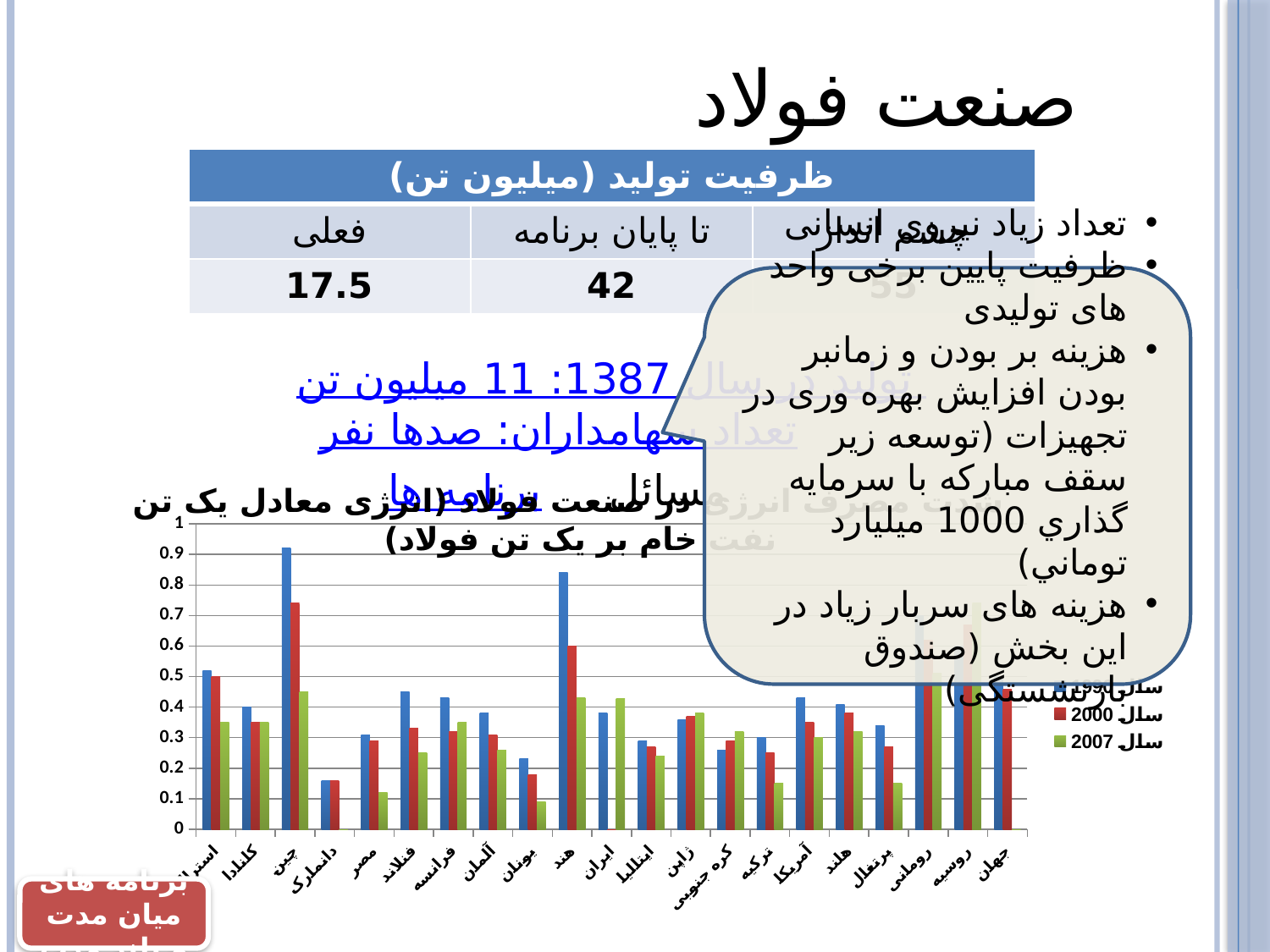

# صنعت فولاد
| ظرفیت تولید (میلیون تن) |  |  |
| --- | --- | --- |
| فعلی | تا پایان برنامه | چشم انداز |
| 17.5 | 42 | 55 |

تولید در سال 1387: 11 میلیون تن      تعداد سهامداران: صدها نفر
   مسائل     برنامه ها
تعداد زیاد نیروی انسانی
ظرفیت پایین برخی واحد های تولیدی
هزینه بر بودن و زمانبر بودن افزایش بهره وری در تجهیزات (توسعه زير سقف مباركه با سرمايه گذاري 1000 ميليارد توماني)
هزینه های سربار زیاد در این بخش (صندوق بازنشستگی)

شدت مصرف انرژی در صنعت فولاد (انرژی معادل یک تن نفت خام بر یک تن فولاد)

### Chart

| Category | سال 1990 | سال 2000 | سال 2007 |
|---|---|---|---|
| استرالیا | 0.52 | 0.5 | 0.3500000000000003 |
| کانادا | 0.4 | 0.3500000000000003 | 0.3500000000000003 |
| چین | 0.92 | 0.7400000000000037 | 0.45 |
| دانمارک | 0.16 | 0.16 | 0.0 |
| مصر | 0.3100000000000024 | 0.2900000000000003 | 0.12000000000000002 |
| فنلاند | 0.45 | 0.33000000000000634 | 0.25 |
| فرانسه | 0.4300000000000004 | 0.32000000000000595 | 0.3500000000000003 |
| آلمان | 0.3800000000000056 | 0.3100000000000024 | 0.26 |
| یونان | 0.23 | 0.18000000000000024 | 0.09000000000000002 |
| هند | 0.8400000000000006 | 0.6000000000000006 | 0.4300000000000004 |
| ایران | 0.3800000000000056 | 0.0 | 0.4290871200000003 |
| ایتالیا | 0.2900000000000003 | 0.27 | 0.2400000000000002 |
| ژاپن | 0.3600000000000003 | 0.3700000000000004 | 0.3800000000000056 |
| کره جنوبی | 0.26 | 0.2900000000000003 | 0.32000000000000595 |
| ترکیه | 0.3000000000000003 | 0.25 | 0.15000000000000024 |
| آمریکا | 0.4300000000000004 | 0.3500000000000003 | 0.3000000000000003 |
| هلند | 0.4100000000000003 | 0.3800000000000056 | 0.32000000000000595 |
| پرتغال | 0.34 | 0.27 | 0.15000000000000024 |
| رومانی | 0.7000000000000006 | 0.6200000000000097 | 0.51 |
| روسیه | 0.6000000000000006 | 0.6700000000000139 | 0.7400000000000037 |
| جهان | 0.5 | 0.46 | 0.0 |
برنامه های میان مدت و بلند مدت